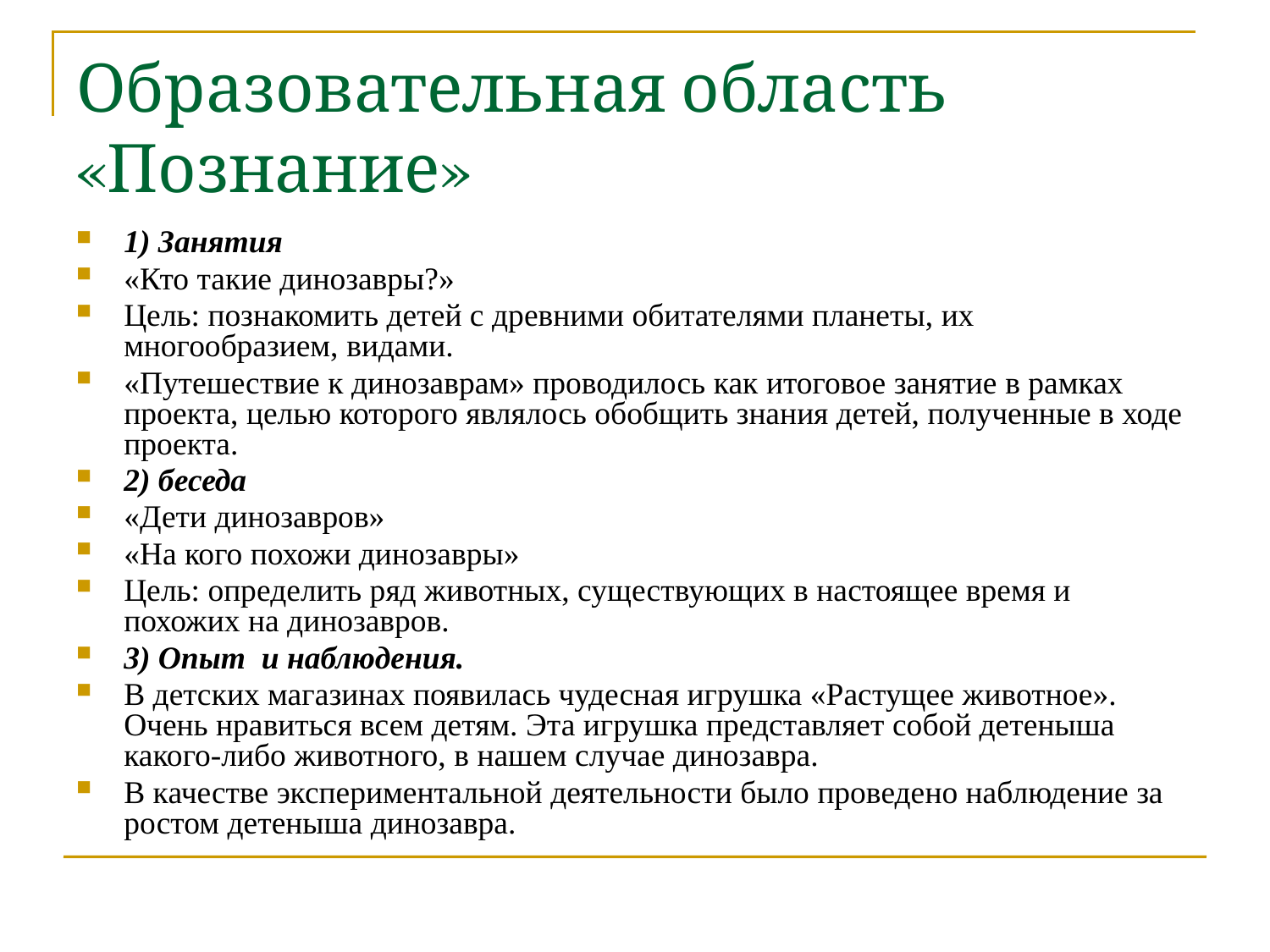

# Образовательная область «Познание»
1) Занятия
«Кто такие динозавры?»
Цель: познакомить детей с древними обитателями планеты, их многообразием, видами.
«Путешествие к динозаврам» проводилось как итоговое занятие в рамках проекта, целью которого являлось обобщить знания детей, полученные в ходе проекта.
2) беседа
«Дети динозавров»
«На кого похожи динозавры»
Цель: определить ряд животных, существующих в настоящее время и похожих на динозавров.
3) Опыт  и наблюдения.
В детских магазинах появилась чудесная игрушка «Растущее животное». Очень нравиться всем детям. Эта игрушка представляет собой детеныша какого-либо животного, в нашем случае динозавра.
В качестве экспериментальной деятельности было проведено наблюдение за ростом детеныша динозавра.